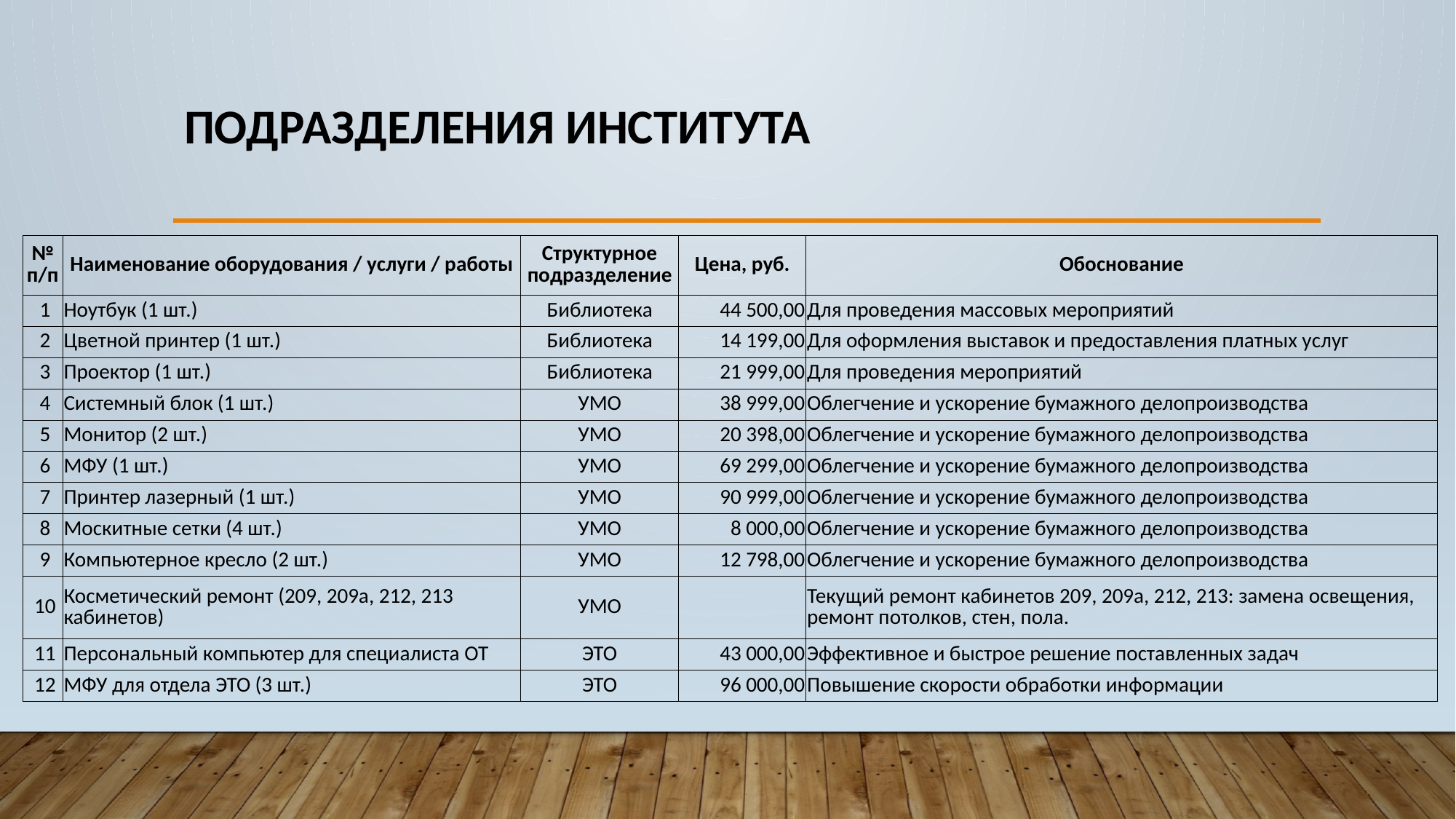

# Подразделения института
| № п/п | Наименование оборудования / услуги / работы | Структурное подразделение | Цена, руб. | Обоснование |
| --- | --- | --- | --- | --- |
| 1 | Ноутбук (1 шт.) | Библиотека | 44 500,00 | Для проведения массовых мероприятий |
| 2 | Цветной принтер (1 шт.) | Библиотека | 14 199,00 | Для оформления выставок и предоставления платных услуг |
| 3 | Проектор (1 шт.) | Библиотека | 21 999,00 | Для проведения мероприятий |
| 4 | Системный блок (1 шт.) | УМО | 38 999,00 | Облегчение и ускорение бумажного делопроизводства |
| 5 | Монитор (2 шт.) | УМО | 20 398,00 | Облегчение и ускорение бумажного делопроизводства |
| 6 | МФУ (1 шт.) | УМО | 69 299,00 | Облегчение и ускорение бумажного делопроизводства |
| 7 | Принтер лазерный (1 шт.) | УМО | 90 999,00 | Облегчение и ускорение бумажного делопроизводства |
| 8 | Москитные сетки (4 шт.) | УМО | 8 000,00 | Облегчение и ускорение бумажного делопроизводства |
| 9 | Компьютерное кресло (2 шт.) | УМО | 12 798,00 | Облегчение и ускорение бумажного делопроизводства |
| 10 | Косметический ремонт (209, 209а, 212, 213 кабинетов) | УМО |  | Текущий ремонт кабинетов 209, 209а, 212, 213: замена освещения, ремонт потолков, стен, пола. |
| 11 | Персональный компьютер для специалиста ОТ | ЭТО | 43 000,00 | Эффективное и быстрое решение поставленных задач |
| 12 | МФУ для отдела ЭТО (3 шт.) | ЭТО | 96 000,00 | Повышение скорости обработки информации |